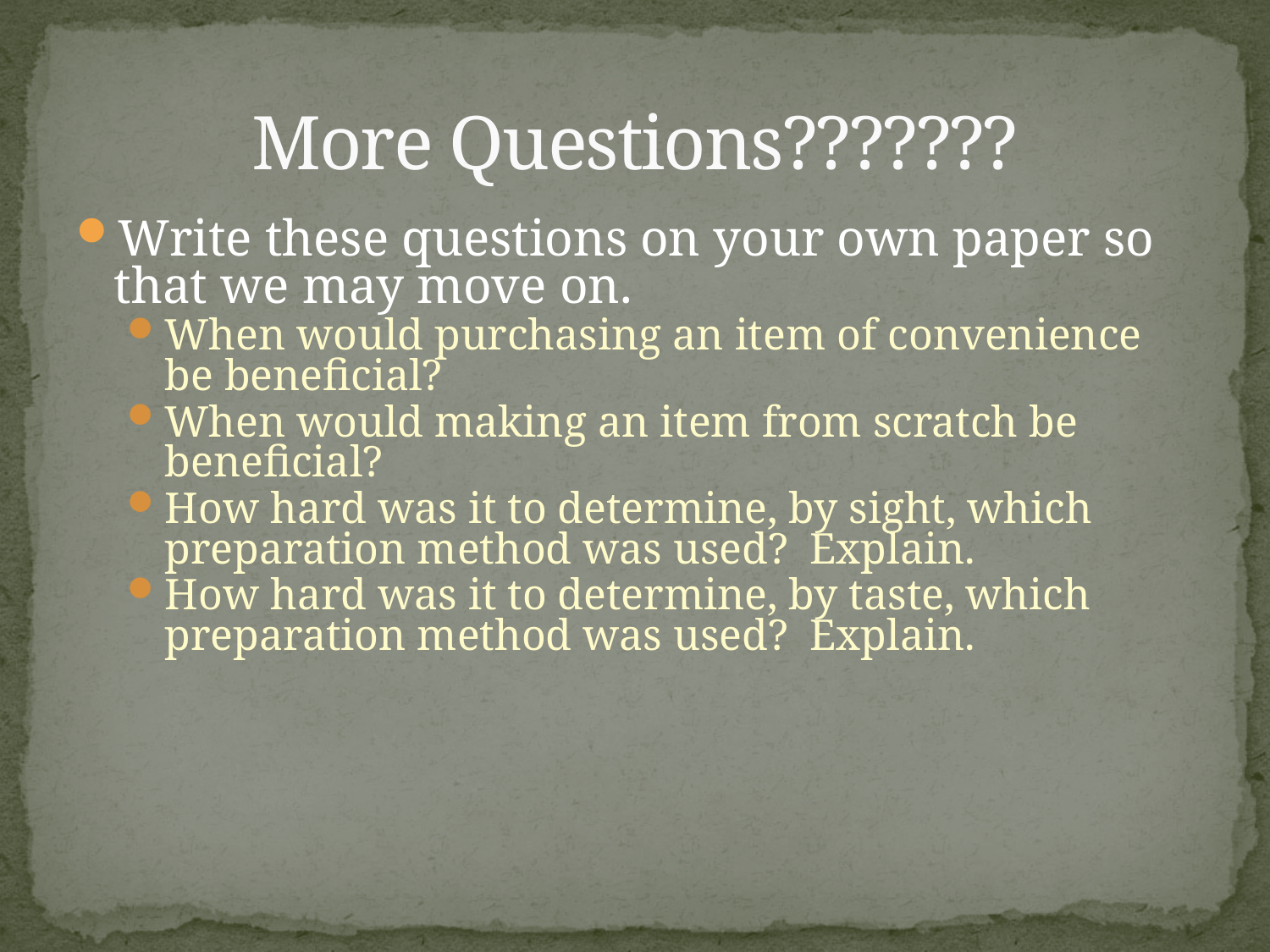

# More Questions???????
Write these questions on your own paper so that we may move on.
When would purchasing an item of convenience be beneficial?
When would making an item from scratch be beneficial?
How hard was it to determine, by sight, which preparation method was used?  Explain.
How hard was it to determine, by taste, which preparation method was used?  Explain.